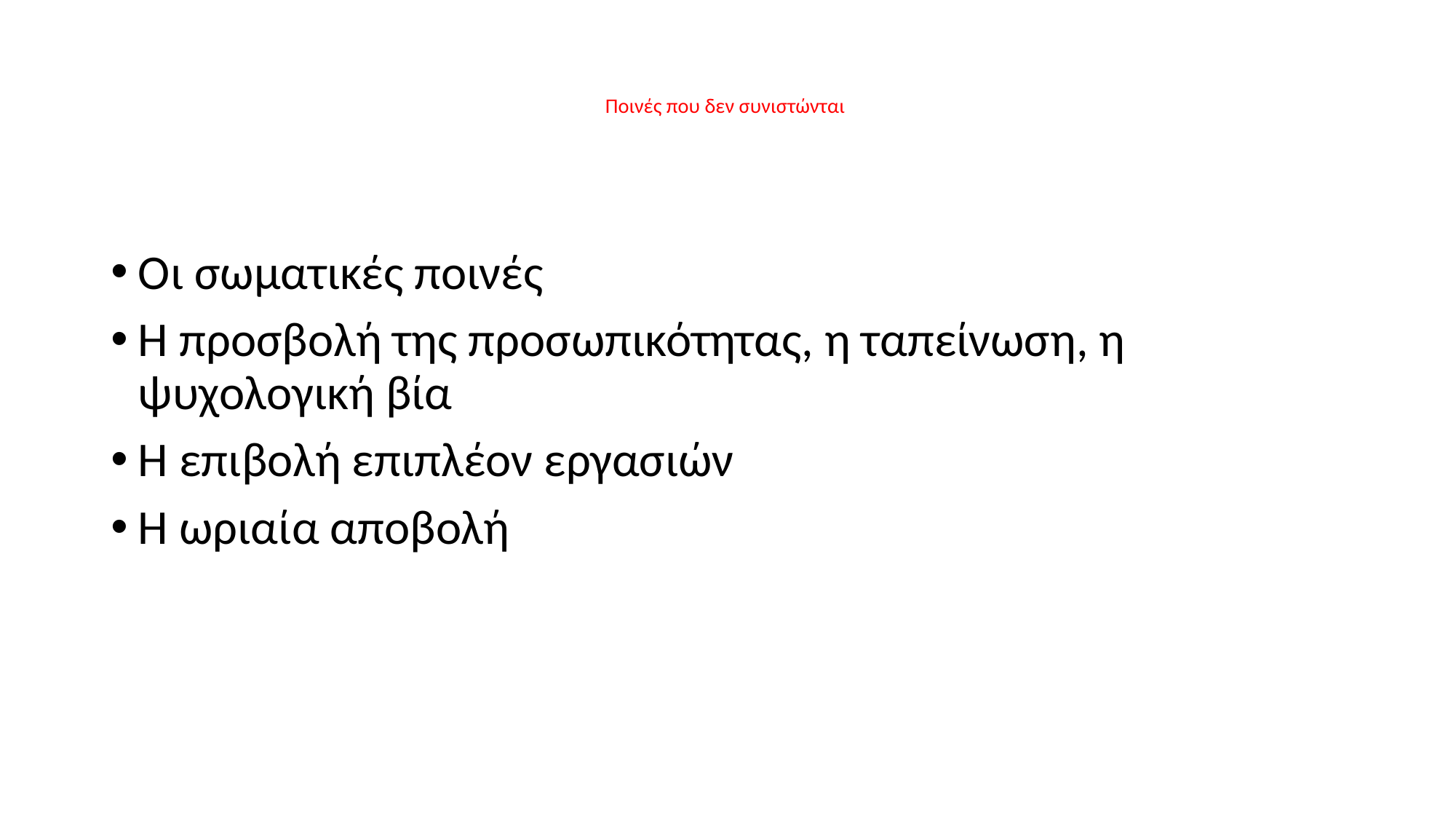

# Ποινές που δεν συνιστώνται
Οι σωματικές ποινές
Η προσβολή της προσωπικότητας, η ταπείνωση, η ψυχολογική βία
Η επιβολή επιπλέον εργασιών
Η ωριαία αποβολή